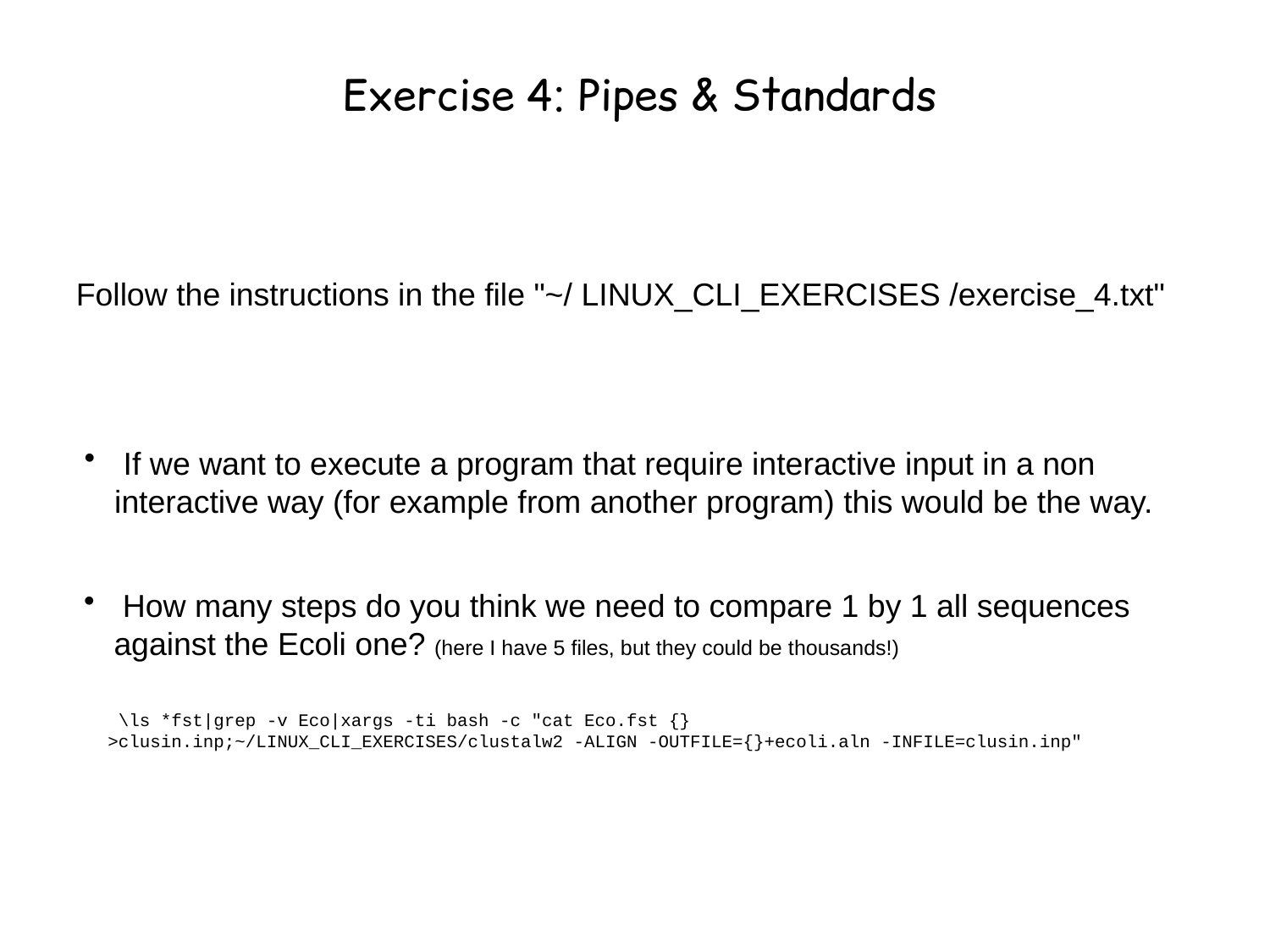

Exercise 4: Pipes & Standards
Follow the instructions in the file "~/ LINUX_CLI_EXERCISES /exercise_4.txt"
 If we want to execute a program that require interactive input in a non interactive way (for example from another program) this would be the way.
 How many steps do you think we need to compare 1 by 1 all sequences against the Ecoli one? (here I have 5 files, but they could be thousands!)
 \ls *fst|grep -v Eco|xargs -ti bash -c "cat Eco.fst {} >clusin.inp;~/LINUX_CLI_EXERCISES/clustalw2 -ALIGN -OUTFILE={}+ecoli.aln -INFILE=clusin.inp"